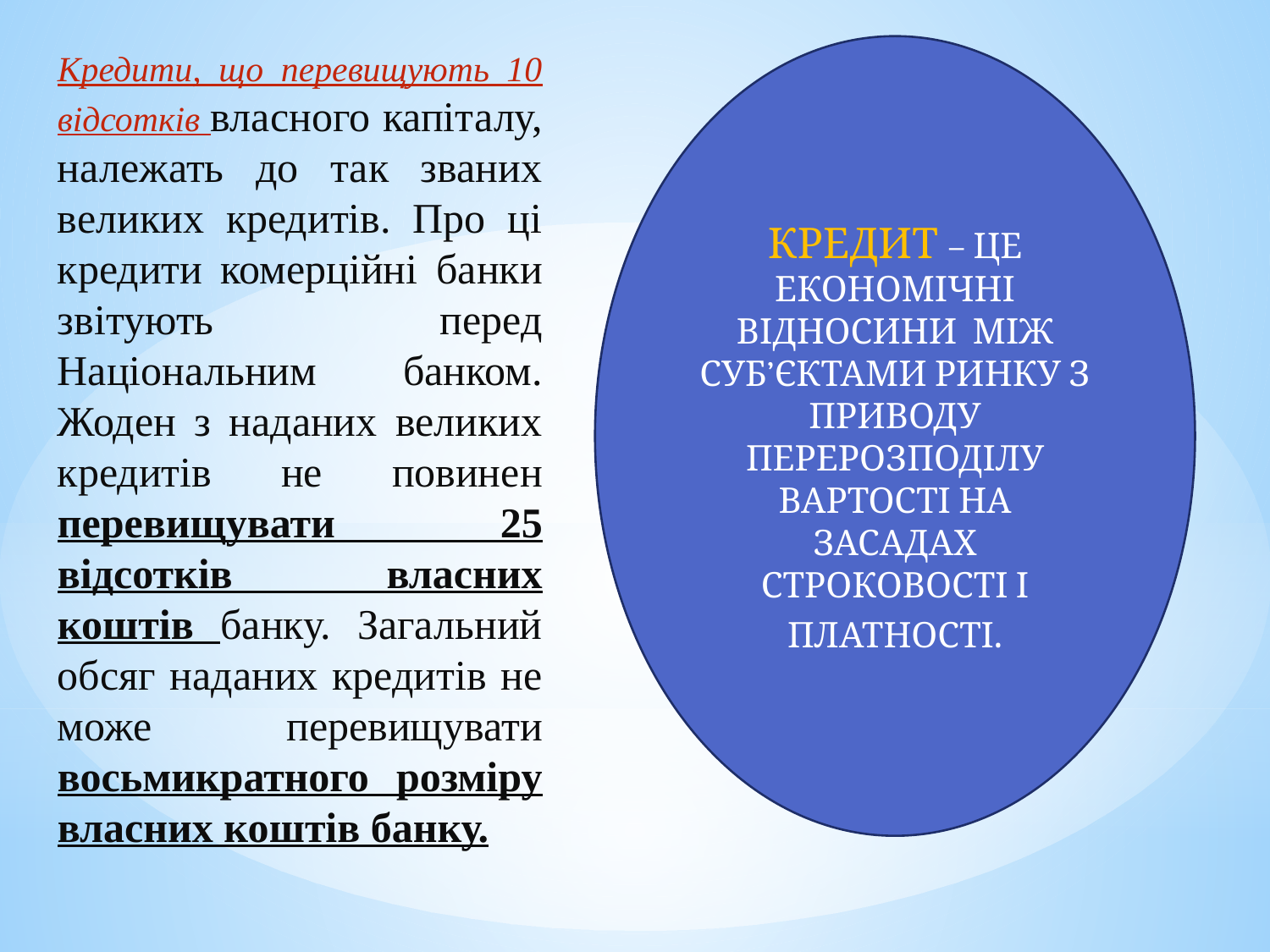

КРЕДИТ – ЦЕ ЕКОНОМІЧНІ ВІДНОСИНИ  МІЖ СУБ’ЄКТАМИ РИНКУ З ПРИВОДУ ПЕРЕРОЗПОДІЛУ ВАРТОСТІ НА ЗАСАДАХ СТРОКОВОСТІ І ПЛАТНОСТІ.
Кредити, що перевищують 10 відсотків власного капіталу, належать до так званих великих кредитів. Про ці кредити комерційні банки звітують перед Національним банком. Жоден з наданих великих кредитів не повинен перевищувати 25 відсотків власних коштів банку. Загальний обсяг наданих кредитів не може перевищувати восьмикратного розміру власних коштів банку.